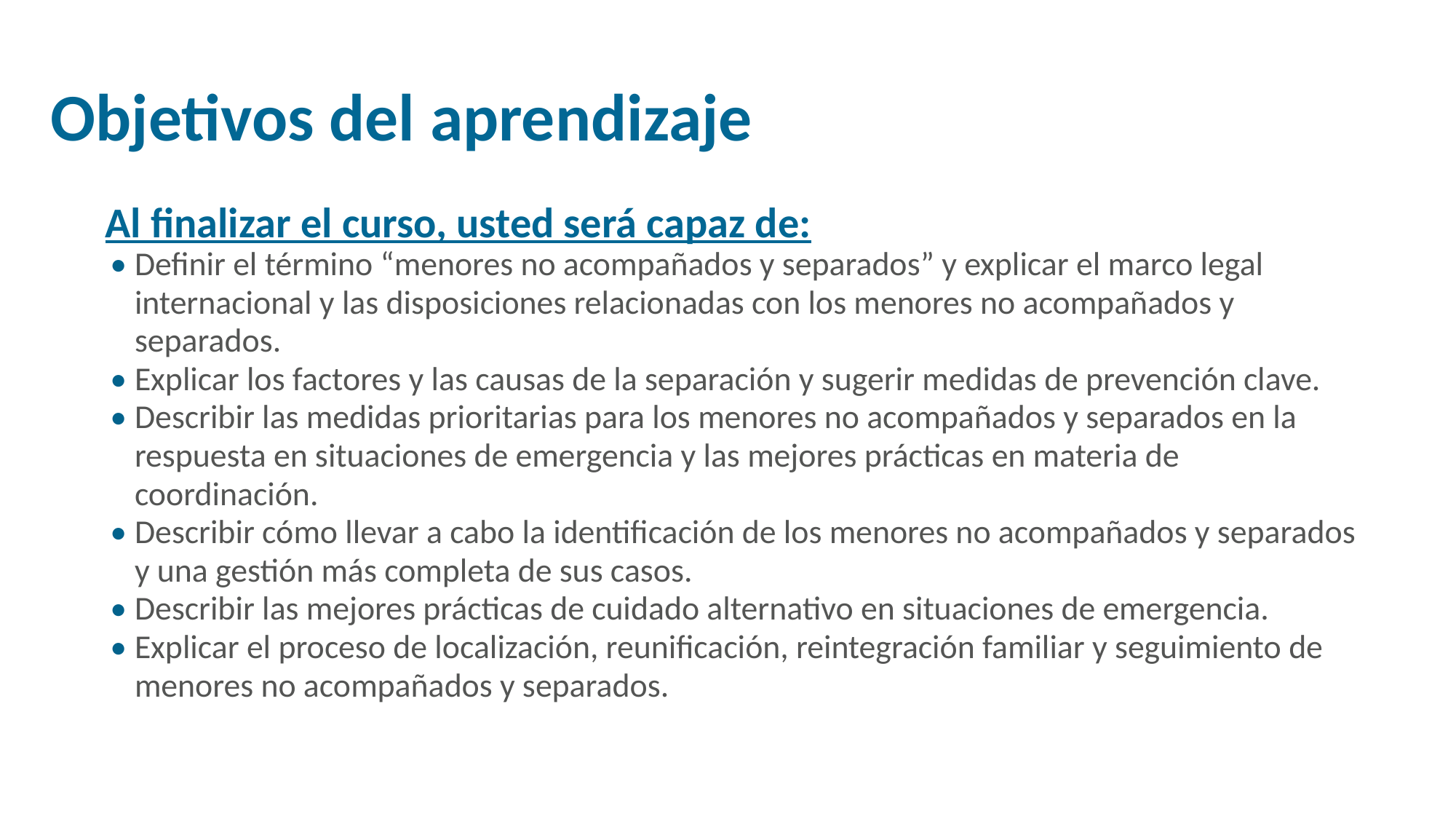

# Objetivos del aprendizaje
Al finalizar el curso, usted será capaz de:
Definir el término “menores no acompañados y separados” y explicar el marco legal internacional y las disposiciones relacionadas con los menores no acompañados y separados.
Explicar los factores y las causas de la separación y sugerir medidas de prevención clave.
Describir las medidas prioritarias para los menores no acompañados y separados en la respuesta en situaciones de emergencia y las mejores prácticas en materia de coordinación.
Describir cómo llevar a cabo la identificación de los menores no acompañados y separados y una gestión más completa de sus casos.
Describir las mejores prácticas de cuidado alternativo en situaciones de emergencia.
Explicar el proceso de localización, reunificación, reintegración familiar y seguimiento de menores no acompañados y separados.